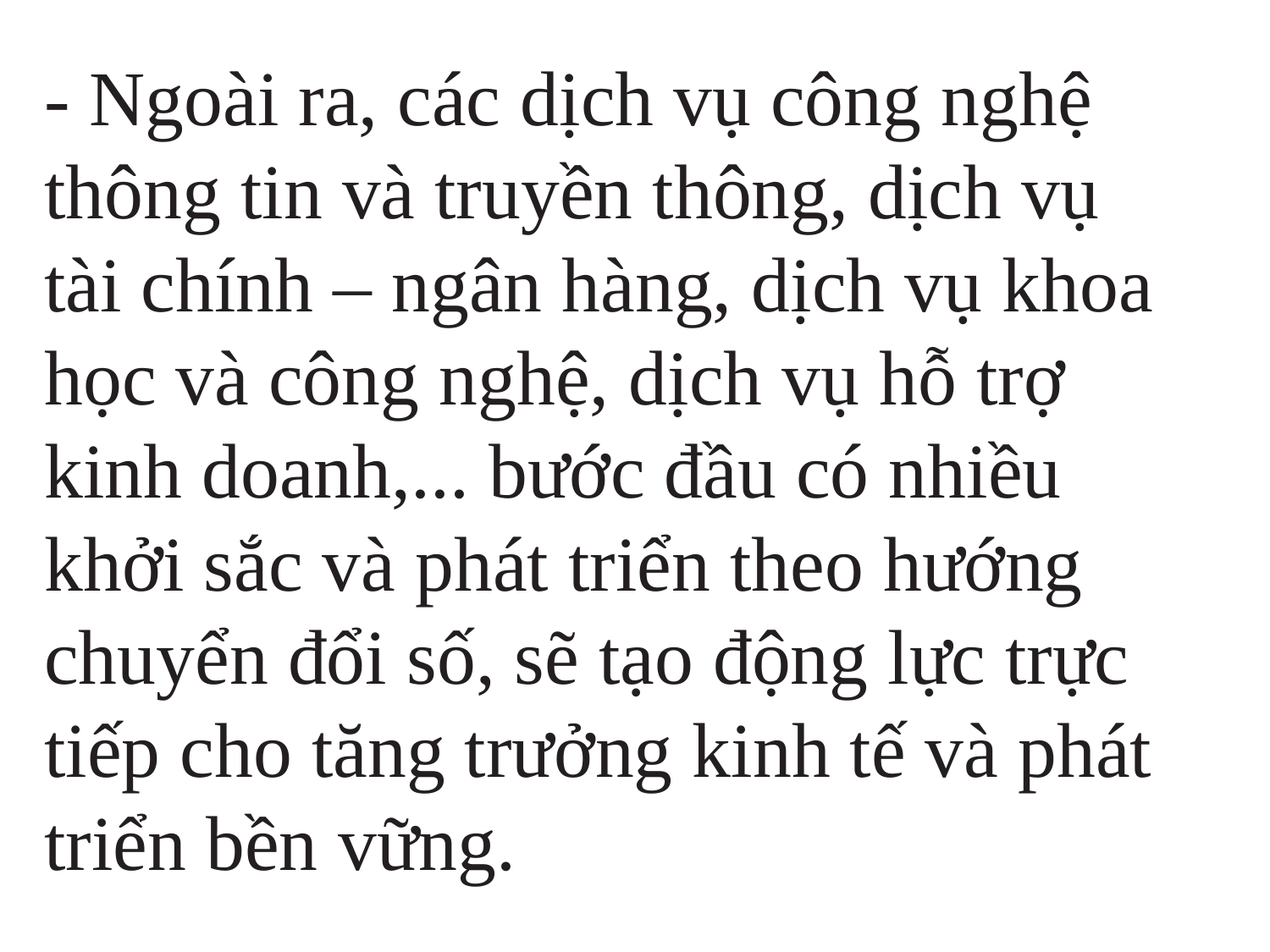

- Ngoài ra, các dịch vụ công nghệ thông tin và truyền thông, dịch vụ tài chính – ngân hàng, dịch vụ khoa học và công nghệ, dịch vụ hỗ trợ kinh doanh,... bước đầu có nhiều khởi sắc và phát triển theo hướng chuyển đổi số, sẽ tạo động lực trực tiếp cho tăng trưởng kinh tế và phát triển bền vững.